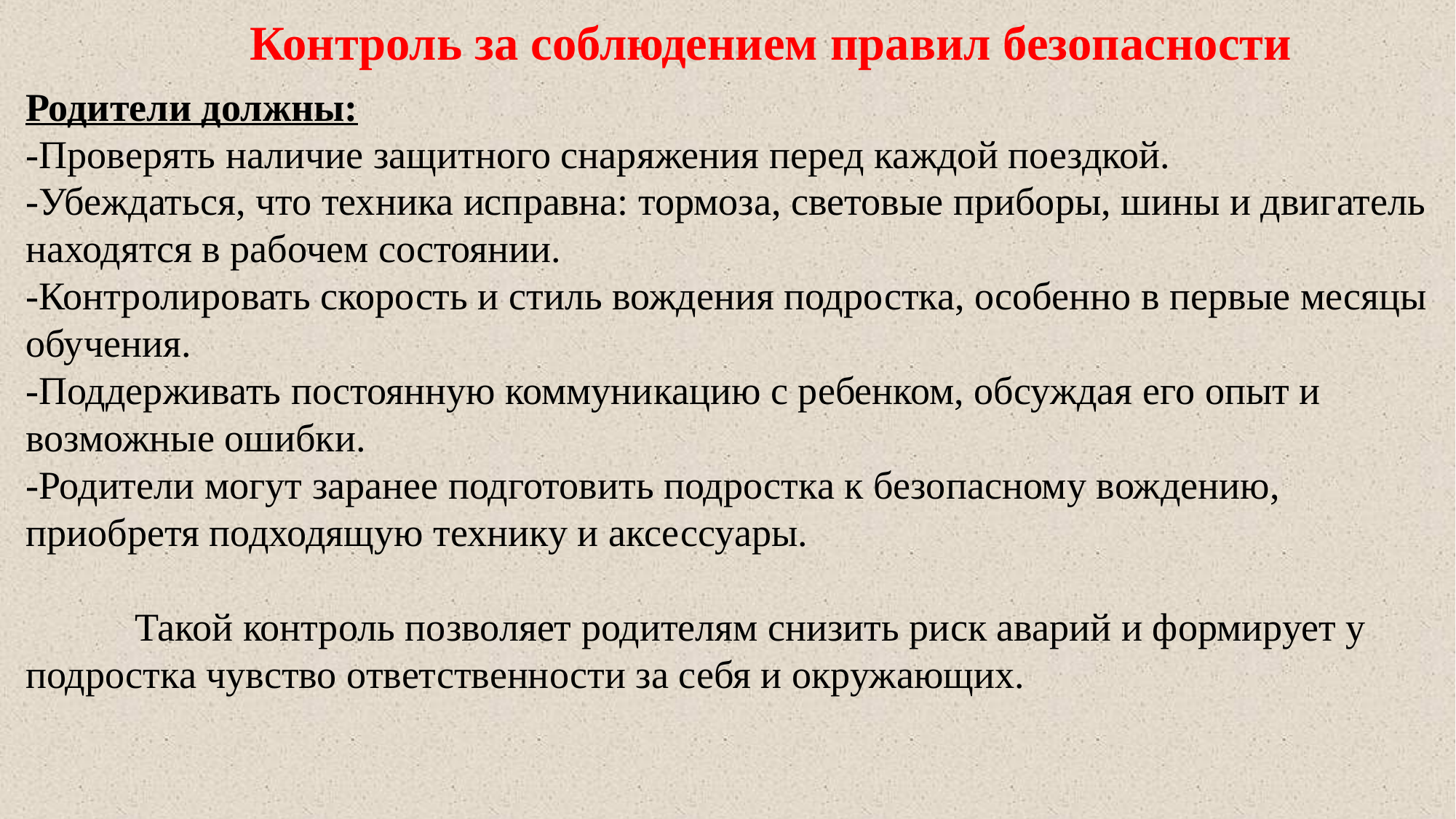

Контроль за соблюдением правил безопасности
Родители должны:
-Проверять наличие защитного снаряжения перед каждой поездкой.
-Убеждаться, что техника исправна: тормоза, световые приборы, шины и двигатель находятся в рабочем состоянии.
-Контролировать скорость и стиль вождения подростка, особенно в первые месяцы обучения.
-Поддерживать постоянную коммуникацию с ребенком, обсуждая его опыт и возможные ошибки.
-Родители могут заранее подготовить подростка к безопасному вождению, приобретя подходящую технику и аксессуары.

	Такой контроль позволяет родителям снизить риск аварий и формирует у подростка чувство ответственности за себя и окружающих.